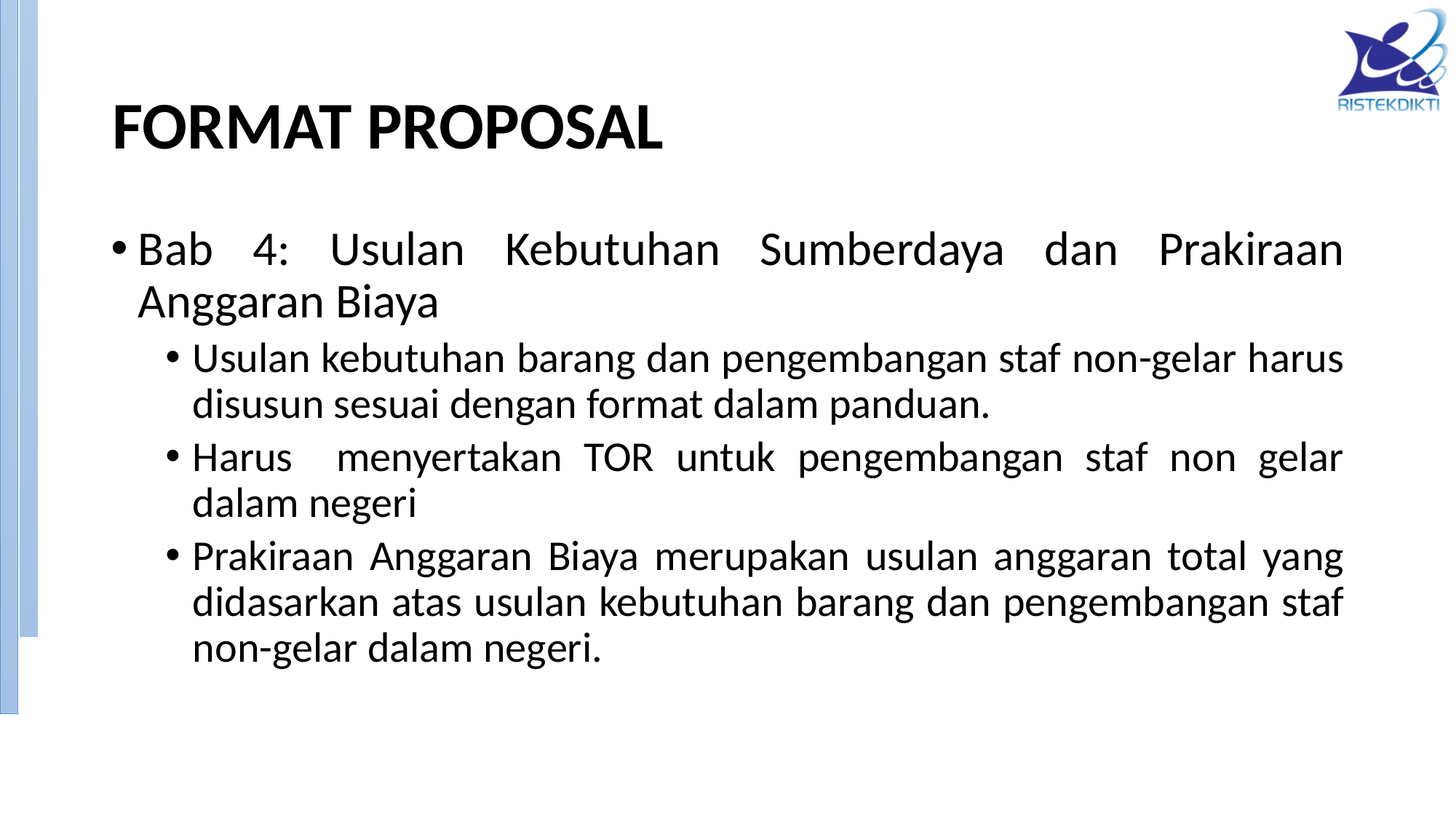

# FORMAT PROPOSAL

Bab 4: Usulan Kebutuhan Sumberdaya dan Prakiraan Anggaran Biaya
Usulan kebutuhan barang dan pengembangan staf non-gelar harus disusun sesuai dengan format dalam panduan.
Harus  menyertakan TOR untuk pengembangan staf non gelar dalam negeri
Prakiraan Anggaran Biaya merupakan usulan anggaran total yang didasarkan atas usulan kebutuhan barang dan pengembangan staf non-gelar dalam negeri.